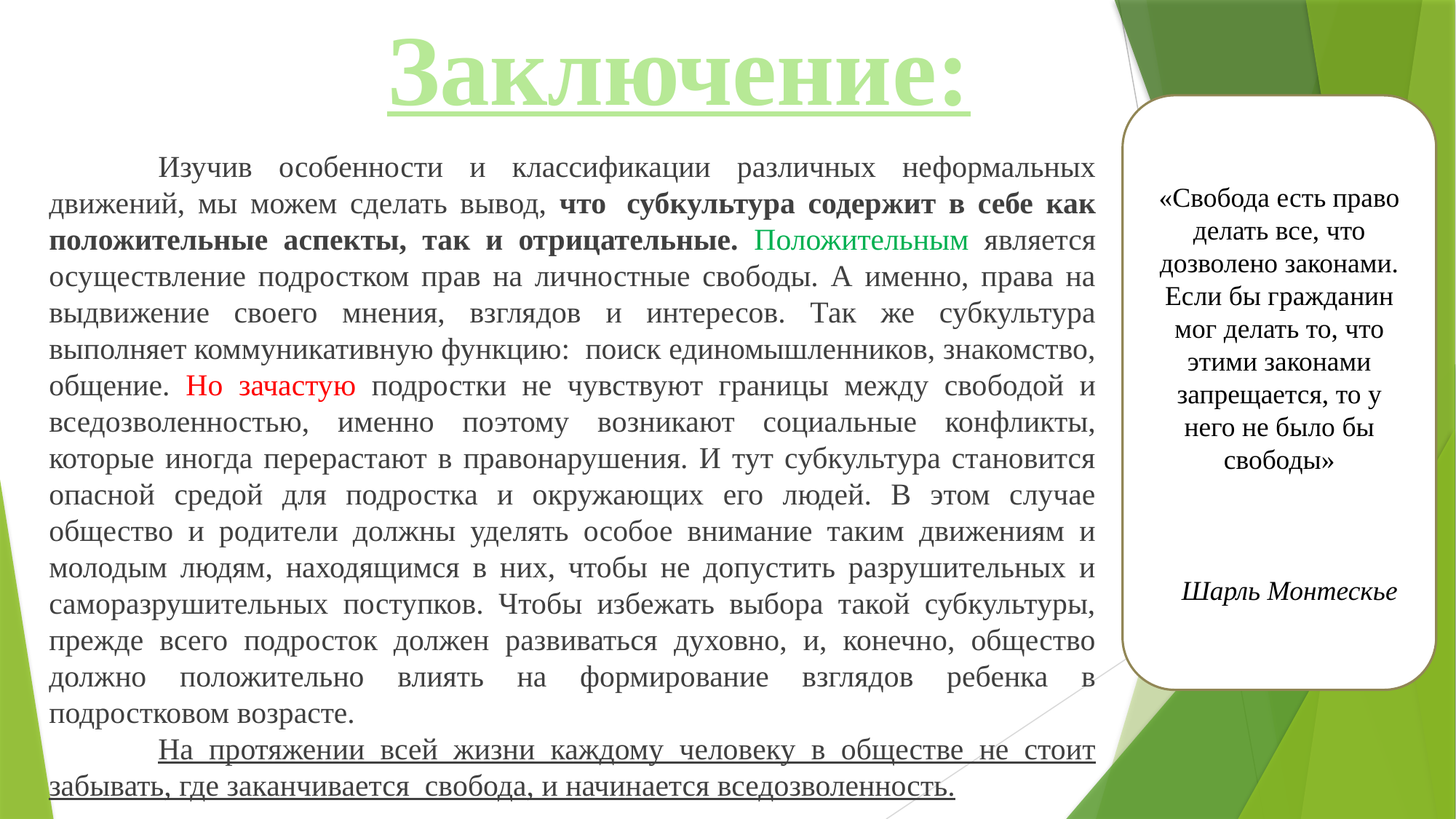

# Заключение:
«Свобода есть право делать все, что дозволено законами. Если бы гражданин мог делать то, что этими законами запрещается, то у него не было бы свободы»
                                                                                                                     Шарль Монтескье
	Изучив особенности и классификации различных неформальных движений, мы можем сделать вывод, что  субкультура содержит в себе как положительные аспекты, так и отрицательные. Положительным является осуществление подростком прав на личностные свободы. А именно, права на выдвижение своего мнения, взглядов и интересов. Так же субкультура выполняет коммуникативную функцию:  поиск единомышленников, знакомство, общение. Но зачастую подростки не чувствуют границы между свободой и вседозволенностью, именно поэтому возникают социальные конфликты, которые иногда перерастают в правонарушения. И тут субкультура становится опасной средой для подростка и окружающих его людей. В этом случае общество и родители должны уделять особое внимание таким движениям и молодым людям, находящимся в них, чтобы не допустить разрушительных и саморазрушительных поступков. Чтобы избежать выбора такой субкультуры, прежде всего подросток должен развиваться духовно, и, конечно, общество должно положительно влиять на формирование взглядов ребенка в подростковом возрасте.
	На протяжении всей жизни каждому человеку в обществе не стоит забывать, где заканчивается  свобода, и начинается вседозволенность.